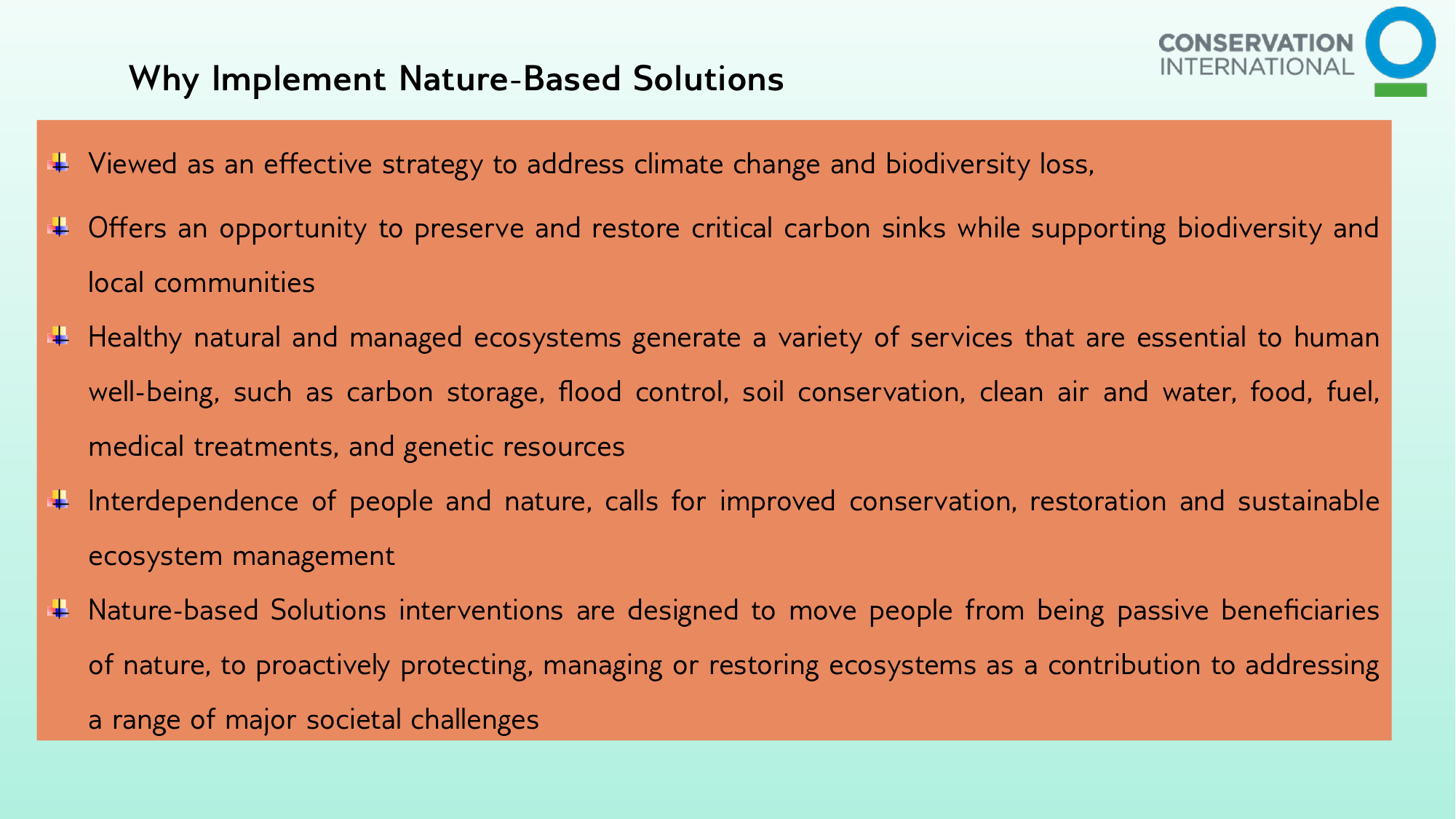

Why Implement Nature-Based Solutions
Viewed as an effective strategy to address climate change and biodiversity loss,
Offers an opportunity to preserve and restore critical carbon sinks while supporting biodiversity and local communities
Healthy natural and managed ecosystems generate a variety of services that are essential to human well-being, such as carbon storage, flood control, soil conservation, clean air and water, food, fuel, medical treatments, and genetic resources
Interdependence of people and nature, calls for improved conservation, restoration and sustainable ecosystem management
Nature-based Solutions interventions are designed to move people from being passive beneficiaries of nature, to proactively protecting, managing or restoring ecosystems as a contribution to addressing a range of major societal challenges